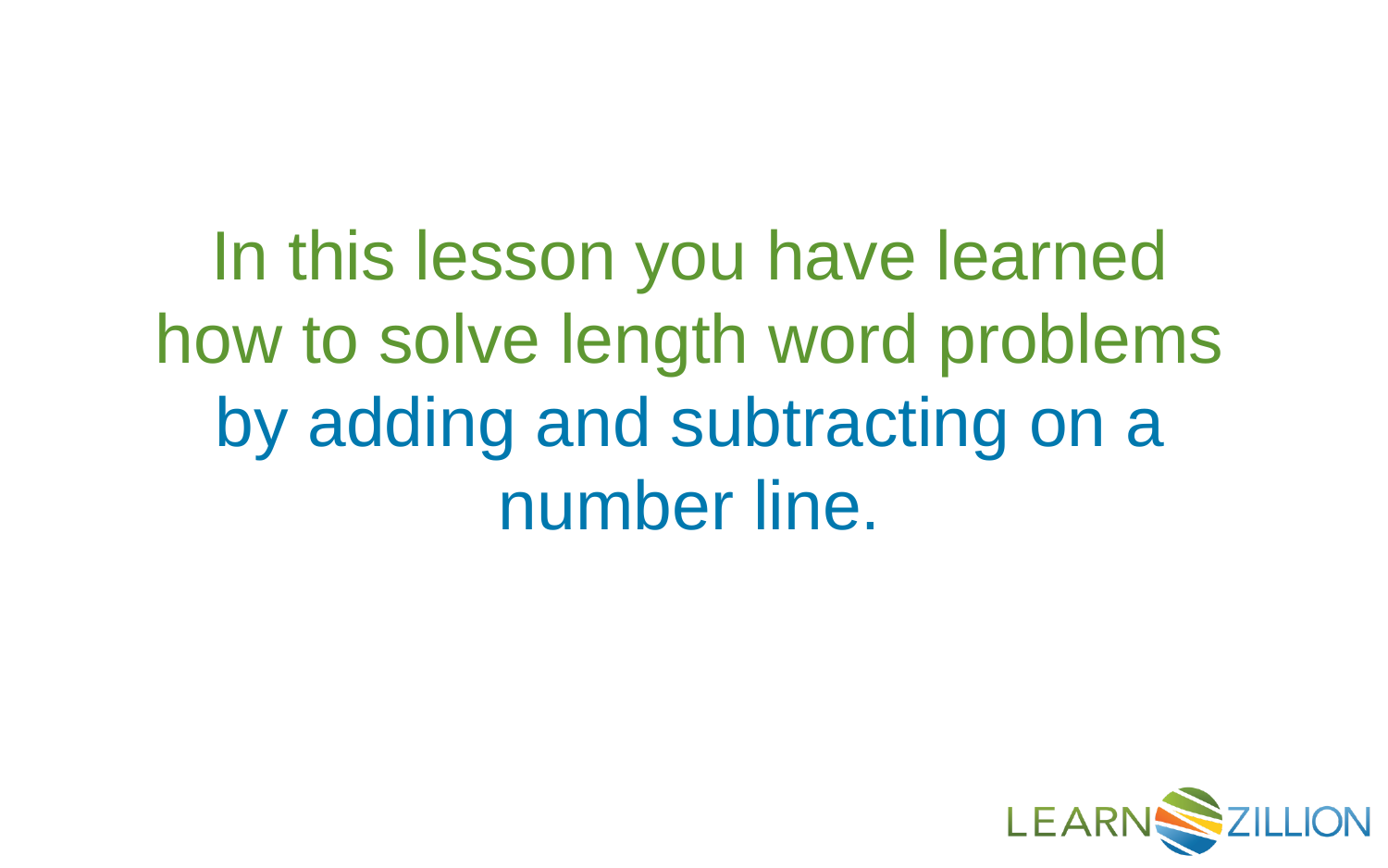

In this lesson you have learned how to solve length word problems by adding and subtracting on a number line.